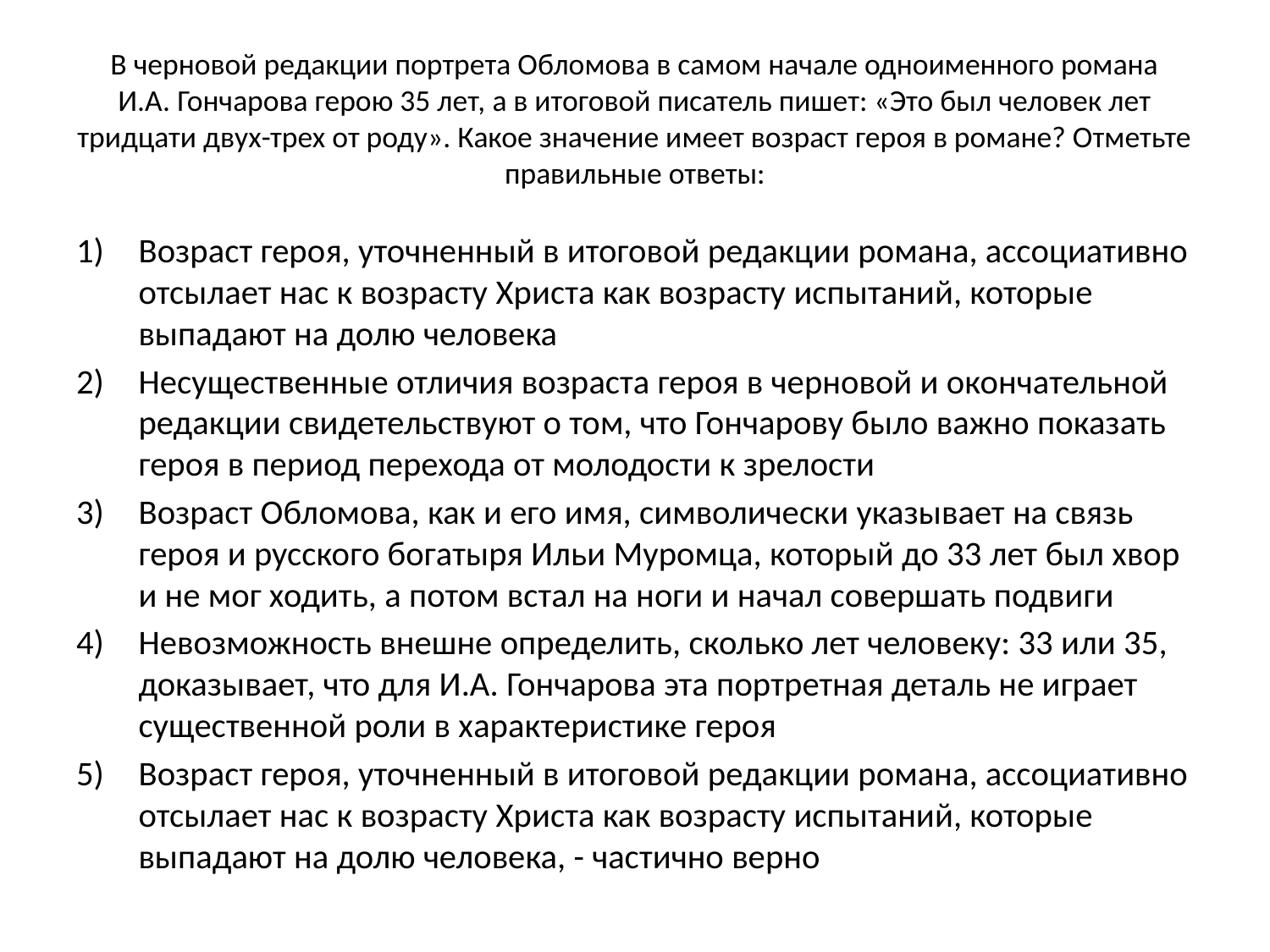

# В черновой редакции портрета Обломова в самом начале одноименного романа И.А. Гончарова герою 35 лет, а в итоговой писатель пишет: «Это был человек лет тридцати двух-трех от роду». Какое значение имеет возраст героя в романе? Отметьте правильные ответы:
Возраст героя, уточненный в итоговой редакции романа, ассоциативно отсылает нас к возрасту Христа как возрасту испытаний, которые выпадают на долю человека
Несущественные отличия возраста героя в черновой и окончательной редакции свидетельствуют о том, что Гончарову было важно показать героя в период перехода от молодости к зрелости
Возраст Обломова, как и его имя, символически указывает на связь героя и русского богатыря Ильи Муромца, который до 33 лет был хвор и не мог ходить, а потом встал на ноги и начал совершать подвиги
Невозможность внешне определить, сколько лет человеку: 33 или 35, доказывает, что для И.А. Гончарова эта портретная деталь не играет существенной роли в характеристике героя
Возраст героя, уточненный в итоговой редакции романа, ассоциативно отсылает нас к возрасту Христа как возрасту испытаний, которые выпадают на долю человека, - частично верно